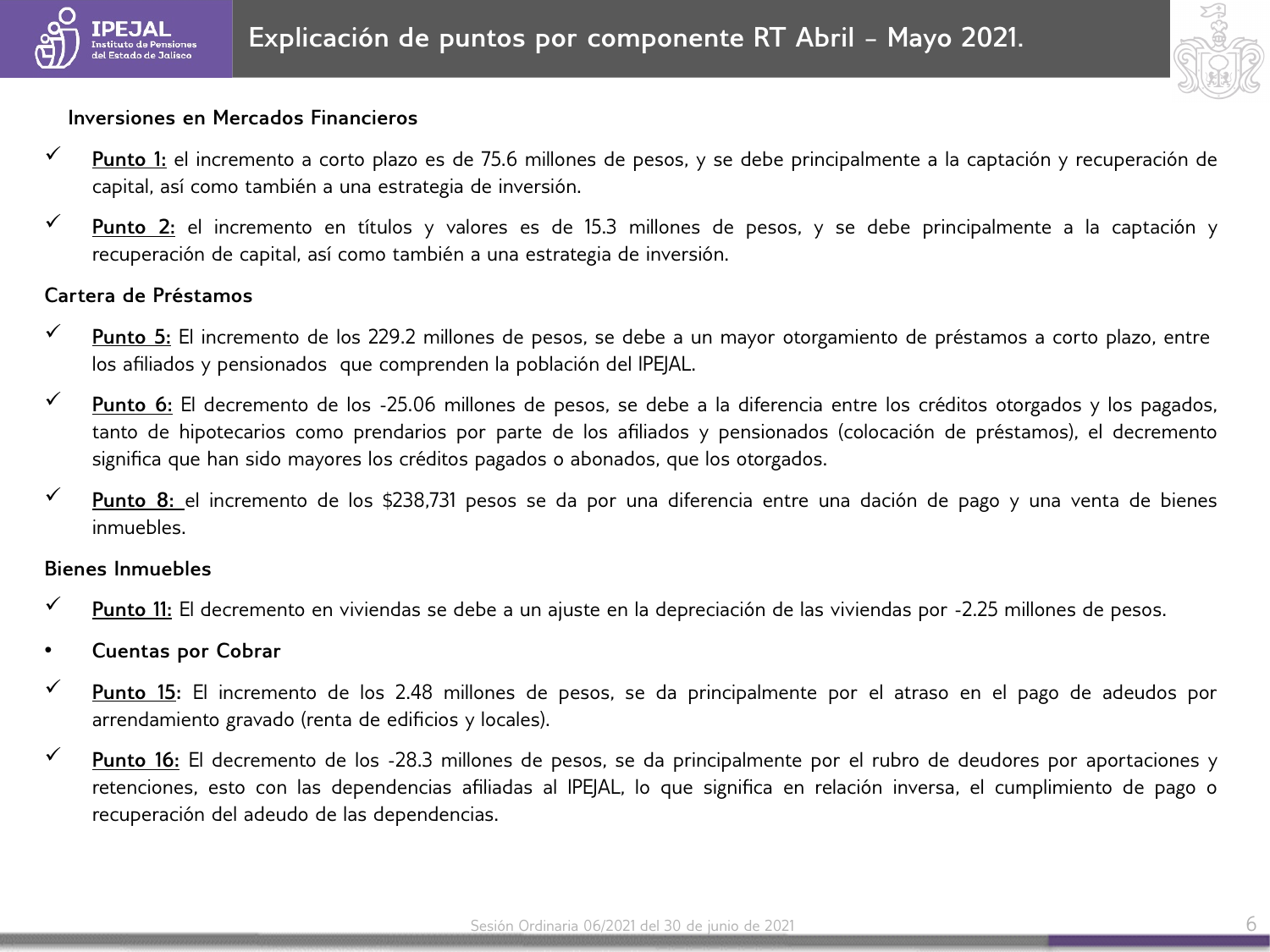

# Explicación de puntos por componente RT Abril – Mayo 2021.
    Inversiones en Mercados Financieros
Punto 1: el incremento a corto plazo es de 75.6 millones de pesos, y se debe principalmente a la captación y recuperación de capital, así como también a una estrategia de inversión.
Punto 2: el incremento en títulos y valores es de 15.3 millones de pesos, y se debe principalmente a la captación y recuperación de capital, así como también a una estrategia de inversión.
Cartera de Préstamos
Punto 5: El incremento de los 229.2 millones de pesos, se debe a un mayor otorgamiento de préstamos a corto plazo, entre  los afiliados y pensionados  que comprenden la población del IPEJAL.
Punto 6: El decremento de los -25.06 millones de pesos, se debe a la diferencia entre los créditos otorgados y los pagados, tanto de hipotecarios como prendarios por parte de los afiliados y pensionados (colocación de préstamos), el decremento significa que han sido mayores los créditos pagados o abonados, que los otorgados.
Punto 8: el incremento de los $238,731 pesos se da por una diferencia entre una dación de pago y una venta de bienes inmuebles.
Bienes Inmuebles
Punto 11: El decremento en viviendas se debe a un ajuste en la depreciación de las viviendas por -2.25 millones de pesos.
Cuentas por Cobrar
Punto 15: El incremento de los 2.48 millones de pesos, se da principalmente por el atraso en el pago de adeudos por arrendamiento gravado (renta de edificios y locales).
Punto 16: El decremento de los -28.3 millones de pesos, se da principalmente por el rubro de deudores por aportaciones y retenciones, esto con las dependencias afiliadas al IPEJAL, lo que significa en relación inversa, el cumplimiento de pago o recuperación del adeudo de las dependencias.
6
Sesión Ordinaria 06/2021 del 30 de junio de 2021